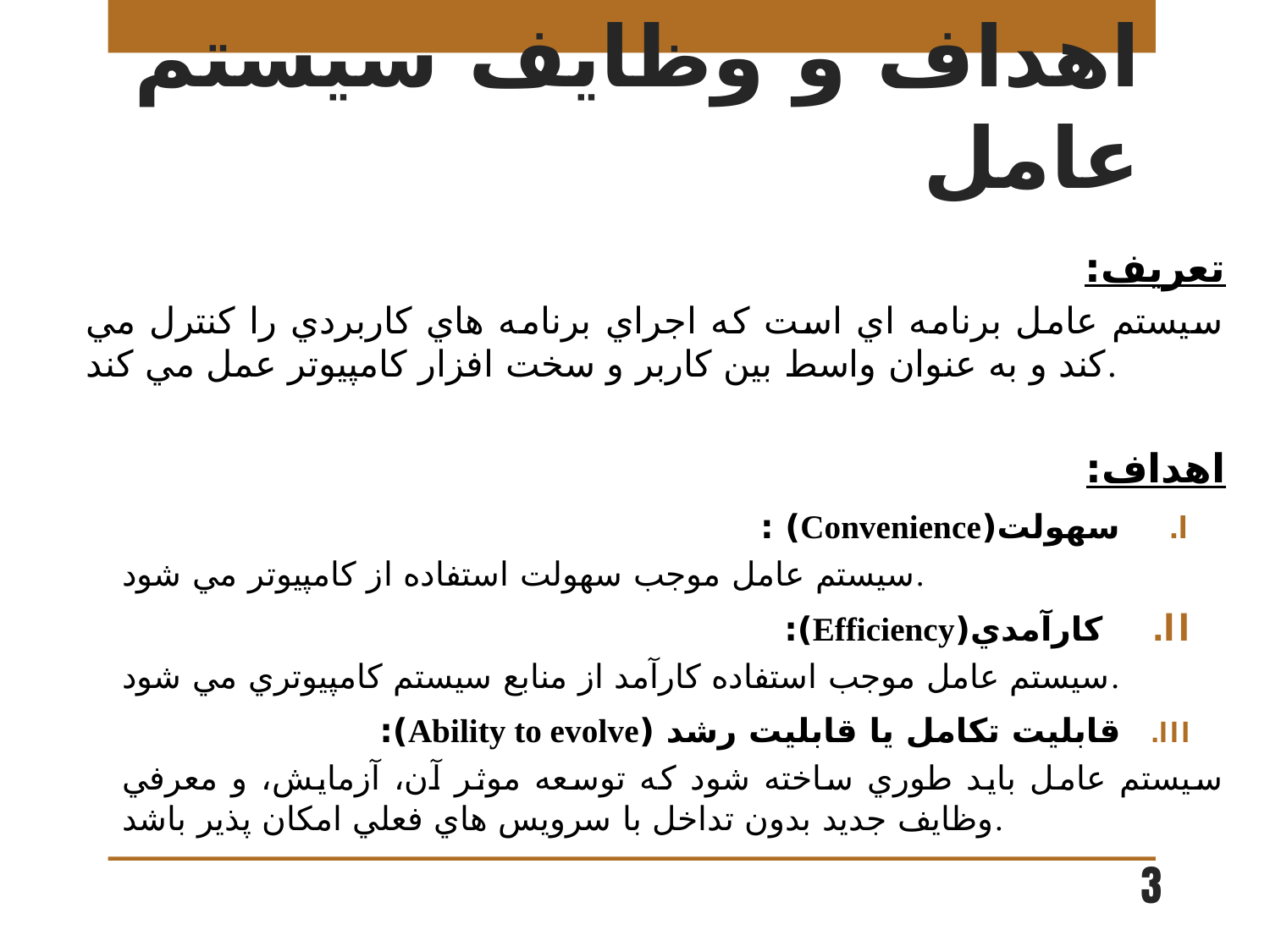

# اهداف و وظايف سيستم عامل
تعریف:
سيستم عامل برنامه اي است كه اجراي برنامه هاي كاربردي را كنترل مي كند و به عنوان واسط بين كاربر و سخت افزار كامپيوتر عمل مي كند.

اهداف:
 سهولت(Convenience) :
سيستم عامل موجب سهولت استفاده از كامپيوتر مي شود.
 كارآمدي(Efficiency):
سيستم عامل موجب استفاده كارآمد از منابع سيستم كامپيوتري مي شود.
 قابليت تكامل یا قابلیت رشد (Ability to evolve):
سيستم عامل بايد طوري ساخته شود كه توسعه موثر آن، آزمایش، و معرفي وظايف جديد بدون تداخل با سرويس هاي فعلي امكان پذير باشد.
3